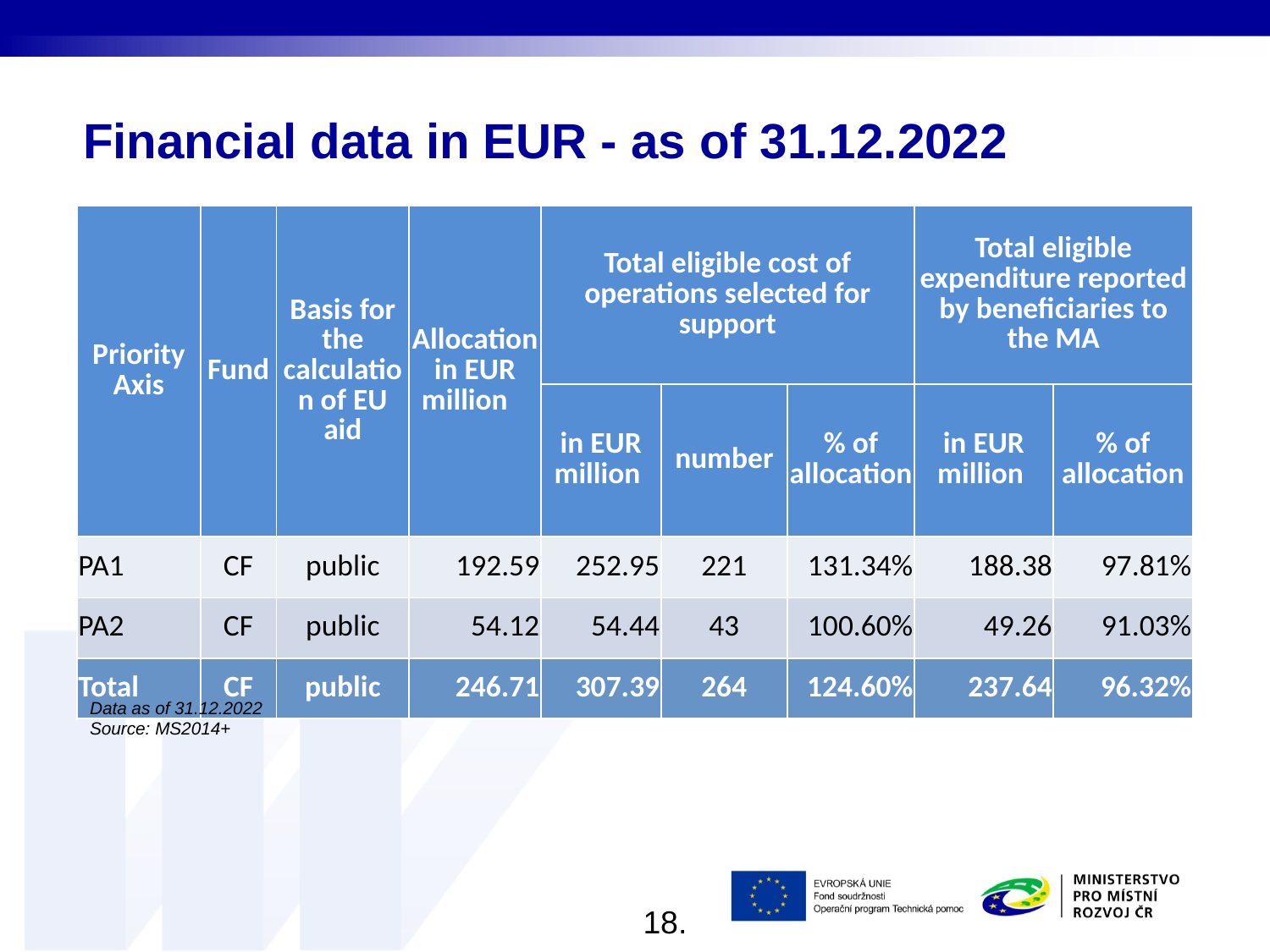

# Financial data in EUR - as of 31.12.2022
| Priority Axis | Fund | Basis for the calculation of EU aid | Allocation in EUR million | Total eligible cost of operations selected for support |  |  | Total eligible expenditure reported by beneficiaries to the MA |  |
| --- | --- | --- | --- | --- | --- | --- | --- | --- |
|  |  |  |  | in EUR million | number | % of allocation | in EUR million | % of allocation |
| PA1 | CF | public | 192.59 | 252.95 | 221 | 131.34% | 188.38 | 97.81% |
| PA2 | CF | public | 54.12 | 54.44 | 43 | 100.60% | 49.26 | 91.03% |
| Total | CF | public | 246.71 | 307.39 | 264 | 124.60% | 237.64 | 96.32% |
Data as of 31.12.2022
Source: MS2014+
18.